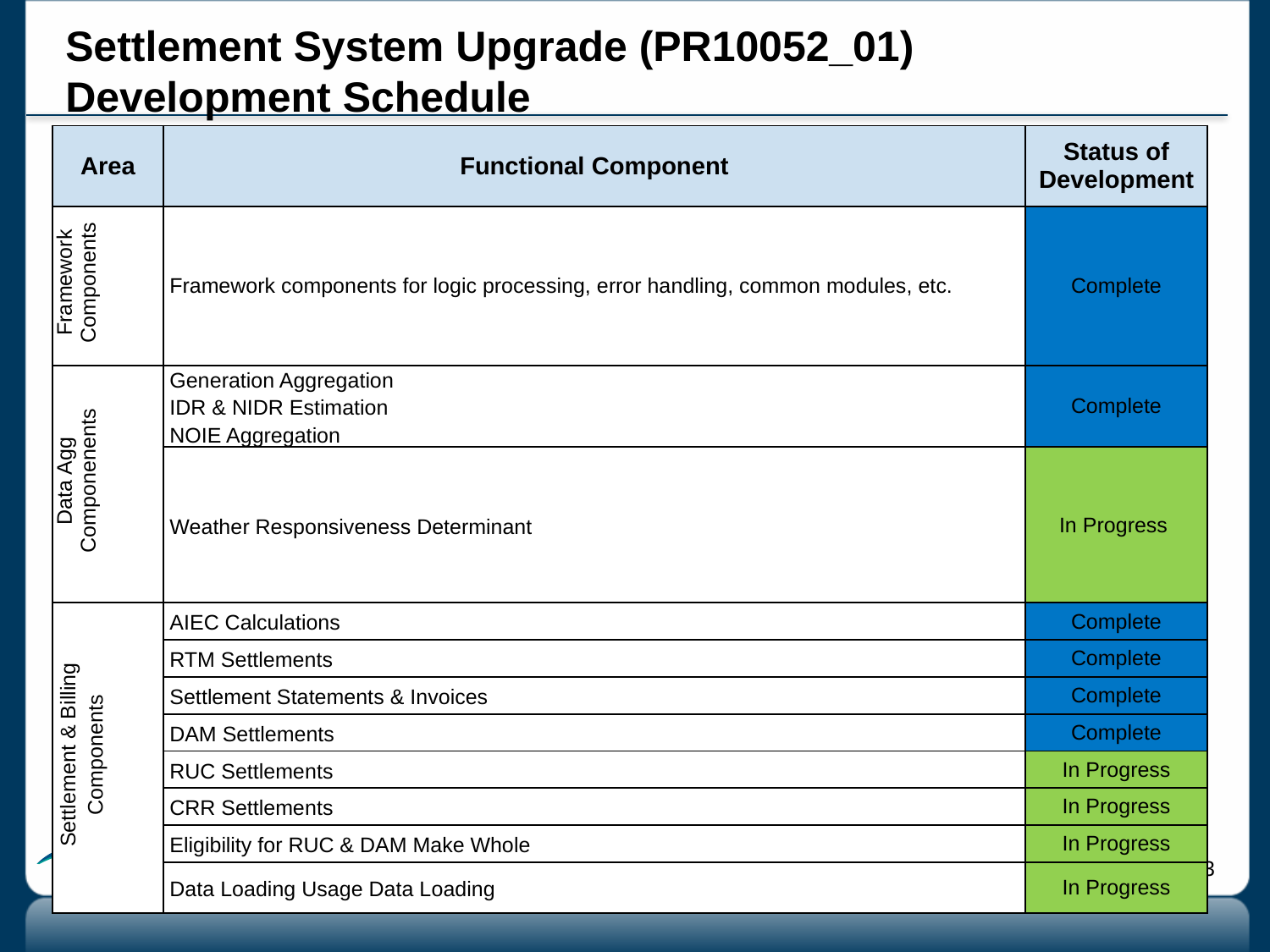

# Settlement System Upgrade (PR10052_01) Development Schedule
| Area | Functional Component | Status of Development |
| --- | --- | --- |
| Framework Components | Framework components for logic processing, error handling, common modules, etc. | Complete |
| Data Agg Componenents | Generation Aggregation IDR & NIDR Estimation NOIE Aggregation | Complete |
|  | Weather Responsiveness Determinant | In Progress |
| Settlement & Billing Components | AIEC Calculations | Complete |
|  | RTM Settlements | Complete |
|  | Settlement Statements & Invoices | Complete |
|  | DAM Settlements | Complete |
|  | RUC Settlements | In Progress |
|  | CRR Settlements | In Progress |
|  | Eligibility for RUC & DAM Make Whole | In Progress |
|  | Data Loading Usage Data Loading | In Progress |